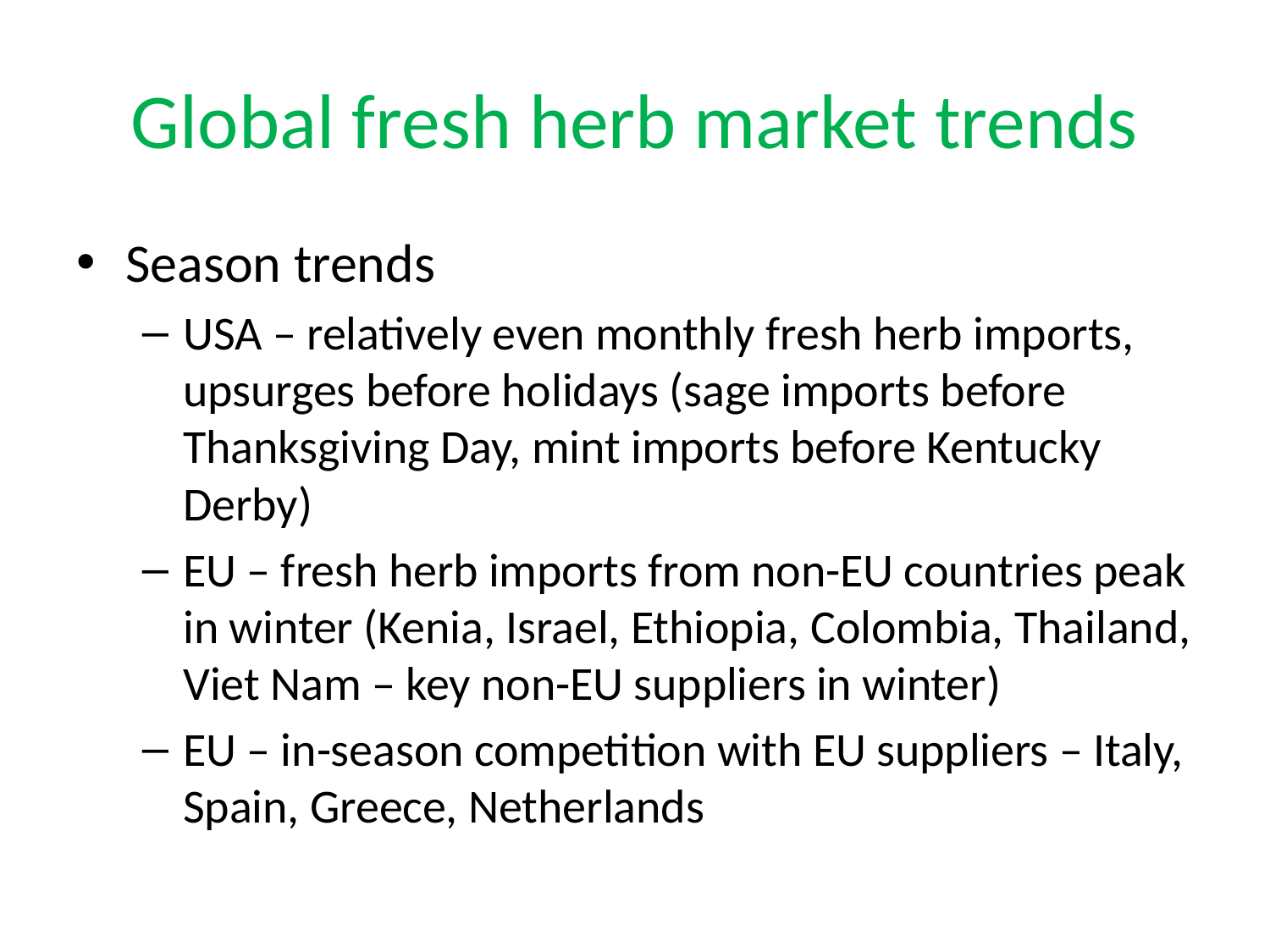

# Global fresh herb market trends
Season trends
USA – relatively even monthly fresh herb imports, upsurges before holidays (sage imports before Thanksgiving Day, mint imports before Kentucky Derby)
EU – fresh herb imports from non-EU countries peak in winter (Kenia, Israel, Ethiopia, Colombia, Thailand, Viet Nam – key non-EU suppliers in winter)
EU – in-season competition with EU suppliers – Italy, Spain, Greece, Netherlands